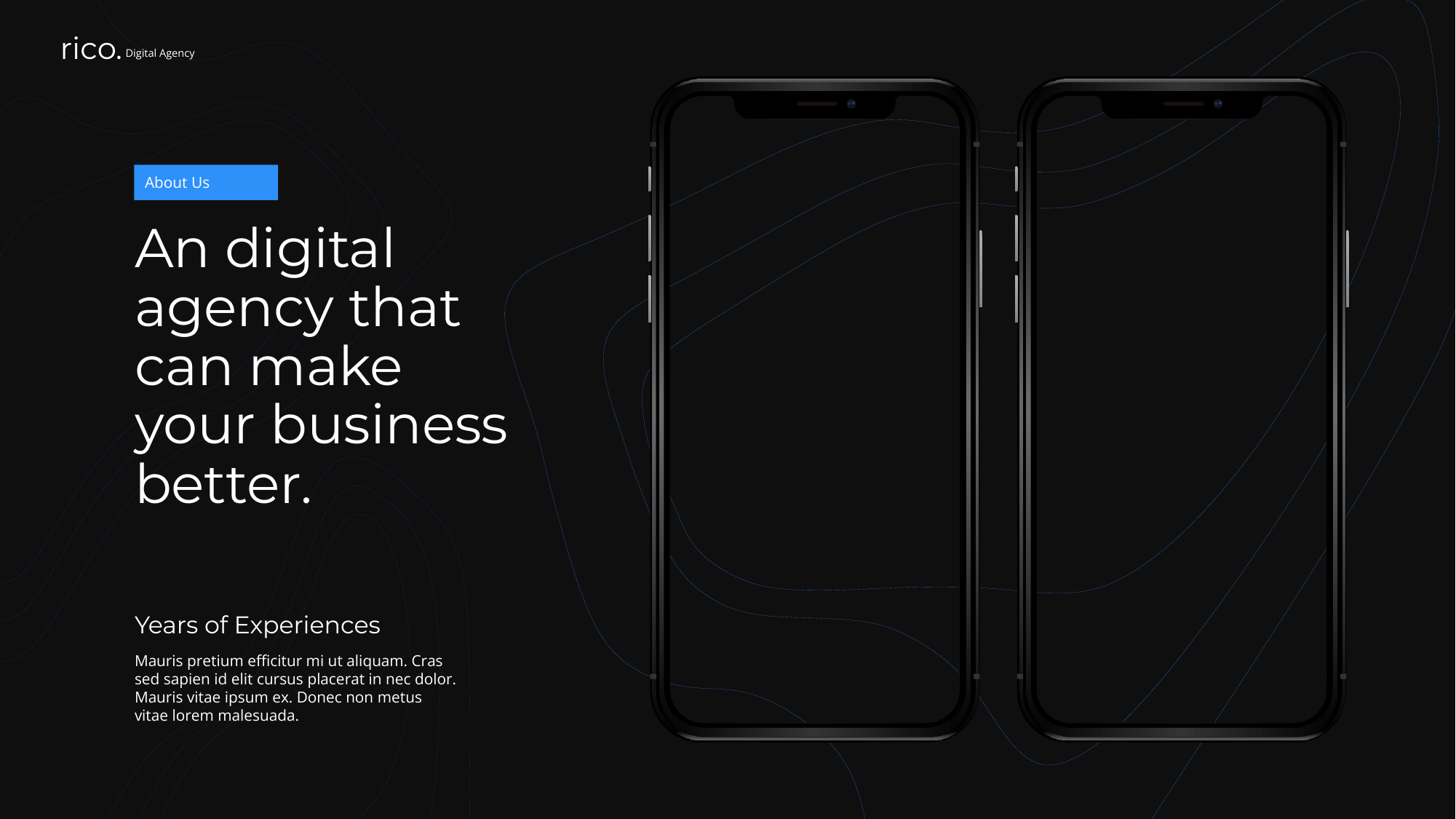

rico.
Digital Agency

About Us
# An digital agency that can make your business better.

Years of Experiences
Mauris pretium efficitur mi ut aliquam. Cras sed sapien id elit cursus placerat in nec dolor. Mauris vitae ipsum ex. Donec non metus vitae lorem malesuada.